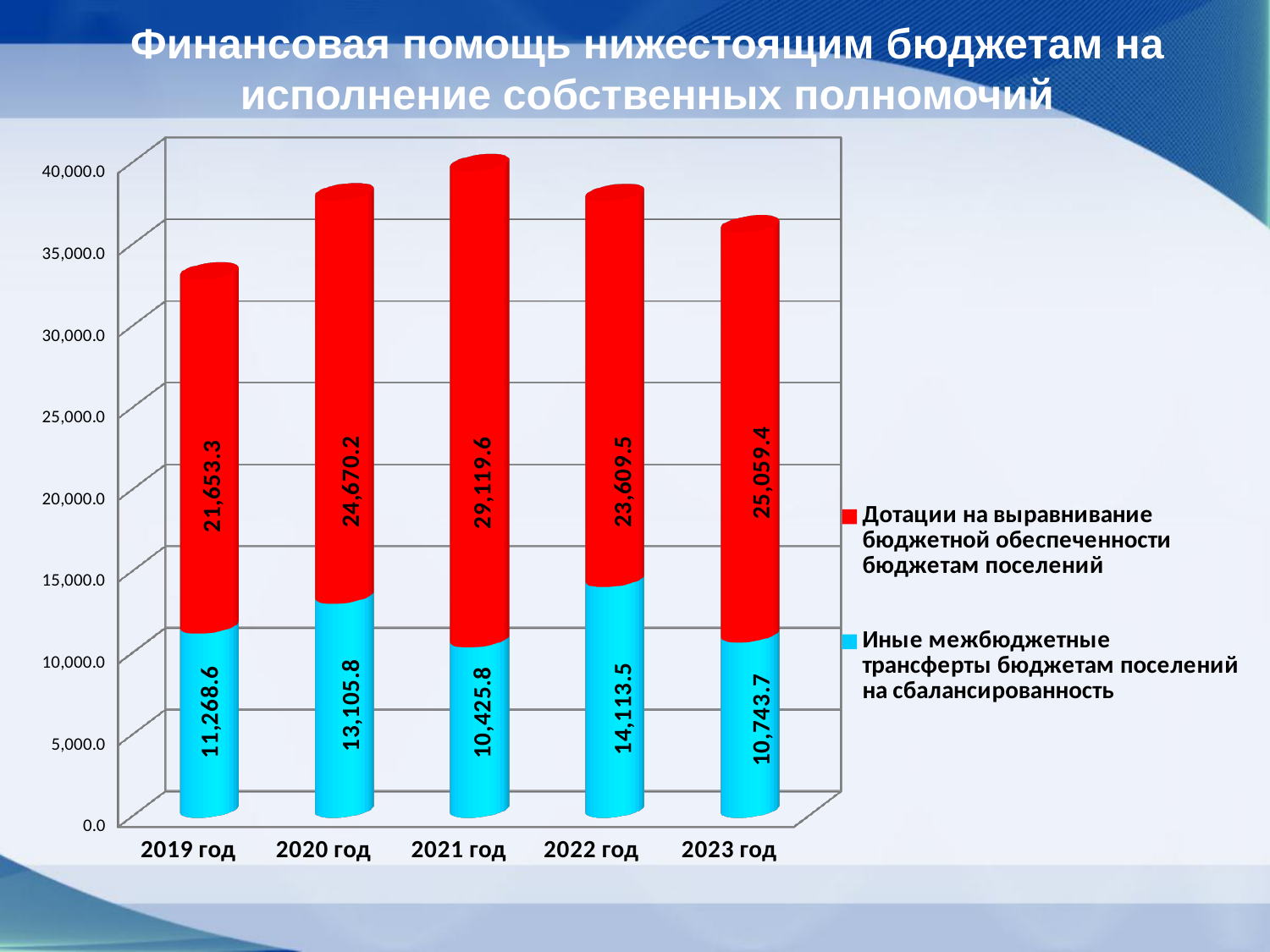

Финансовая помощь нижестоящим бюджетам на исполнение собственных полномочий

[unsupported chart]